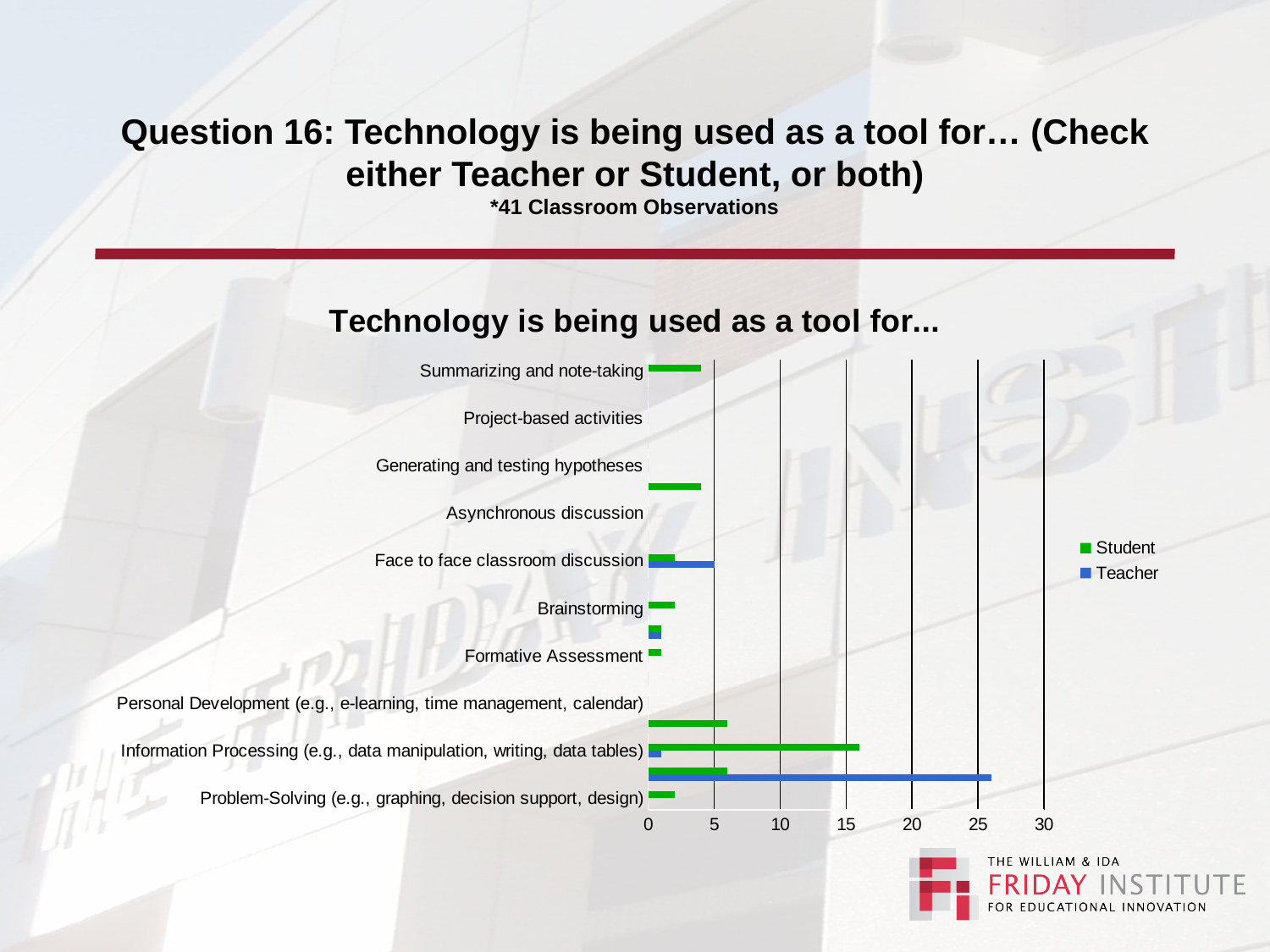

# Question 16: Technology is being used as a tool for… (Check either Teacher or Student, or both) *41 Classroom Observations

### Chart: Technology is being used as a tool for...

| Category | Teacher | Student |
|---|---|---|
| Problem-Solving (e.g., graphing, decision support, design) | 0.0 | 2.0 |
| Communication (e.g., document preparation, email, presentation, web development) | 26.0 | 6.0 |
| Information Processing (e.g., data manipulation, writing, data tables) | 1.0 | 16.0 |
| Research (e.g., collecting information or data) | 0.0 | 6.0 |
| Personal Development (e.g., e-learning, time management, calendar) | 0.0 | 0.0 |
| Group Productivity/Cooperative Learning (e.g., collaboration, planning, document sharing) | 0.0 | 0.0 |
| Formative Assessment | 0.0 | 1.0 |
| Summative Assessment | 1.0 | 1.0 |
| Brainstorming | 0.0 | 2.0 |
| Computer-assisted instruction | 0.0 | 0.0 |
| Face to face classroom discussion | 5.0 | 2.0 |
| Face to face group discussion | 0.0 | 0.0 |
| Asynchronous discussion | 0.0 | 0.0 |
| Drill and practice | 0.0 | 4.0 |
| Generating and testing hypotheses | 0.0 | 0.0 |
| Identifying similarities and differences | 0.0 | 0.0 |
| Project-based activities | 0.0 | 0.0 |
| Recitation | 0.0 | 0.0 |
| Summarizing and note-taking | 0.0 | 4.0 |